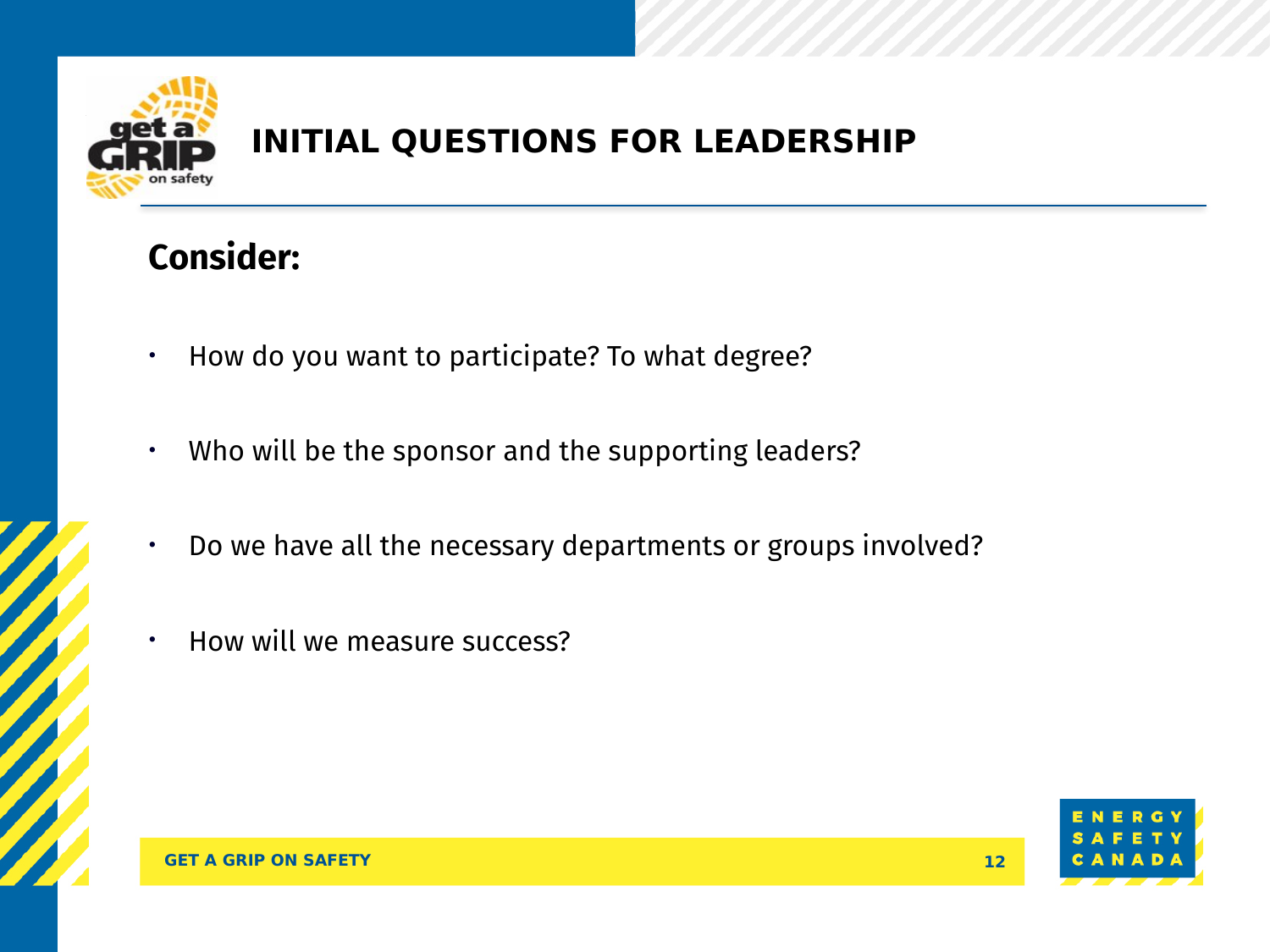

# Initial questions for leadership
Consider:
How do you want to participate? To what degree?
Who will be the sponsor and the supporting leaders?
Do we have all the necessary departments or groups involved?
How will we measure success?
Get a Grip on Safety
12